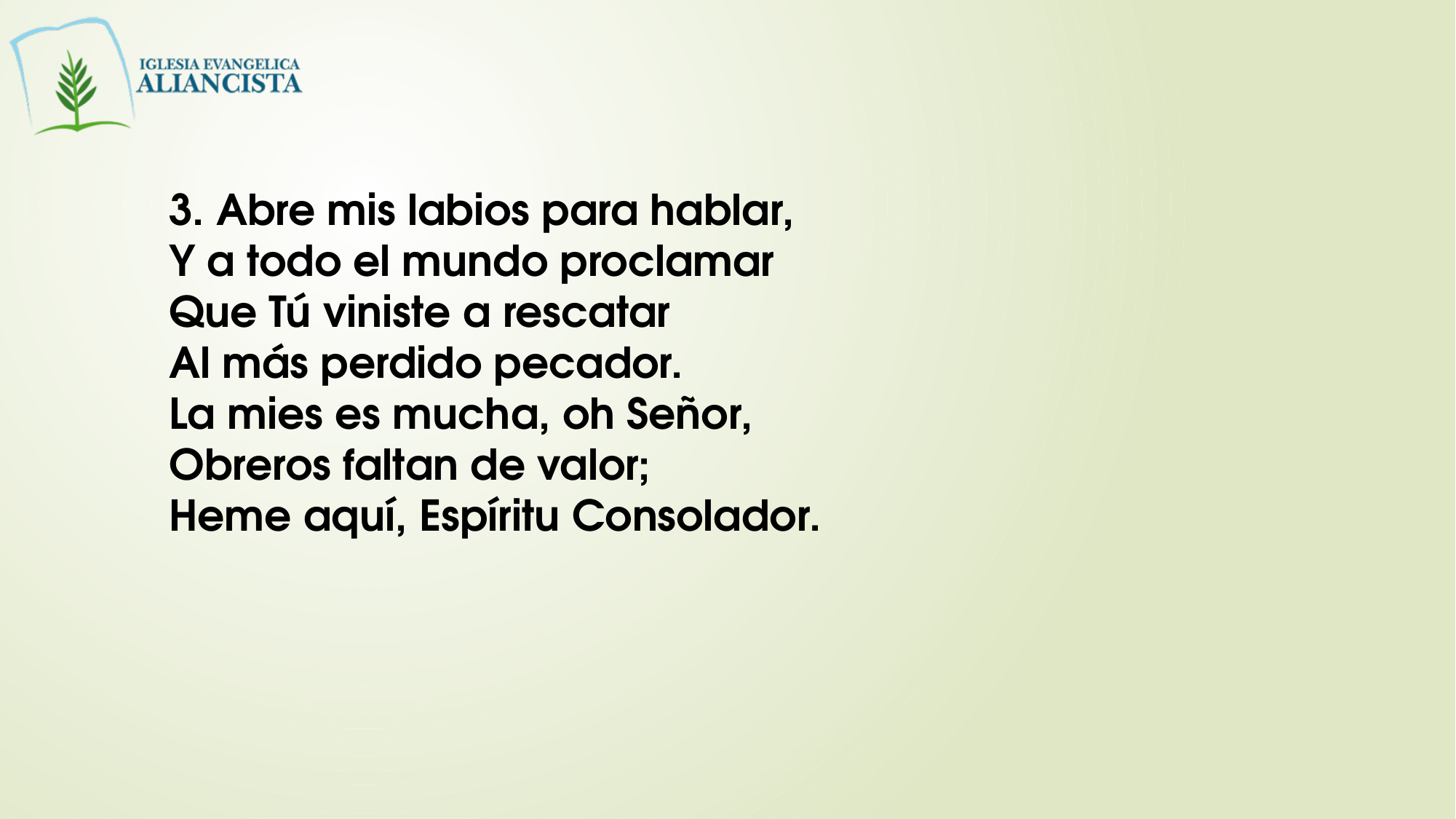

3. Abre mis labios para hablar,
Y a todo el mundo proclamar
Que Tú viniste a rescatar
Al más perdido pecador.
La mies es mucha, oh Señor,
Obreros faltan de valor;
Heme aquí, Espíritu Consolador.